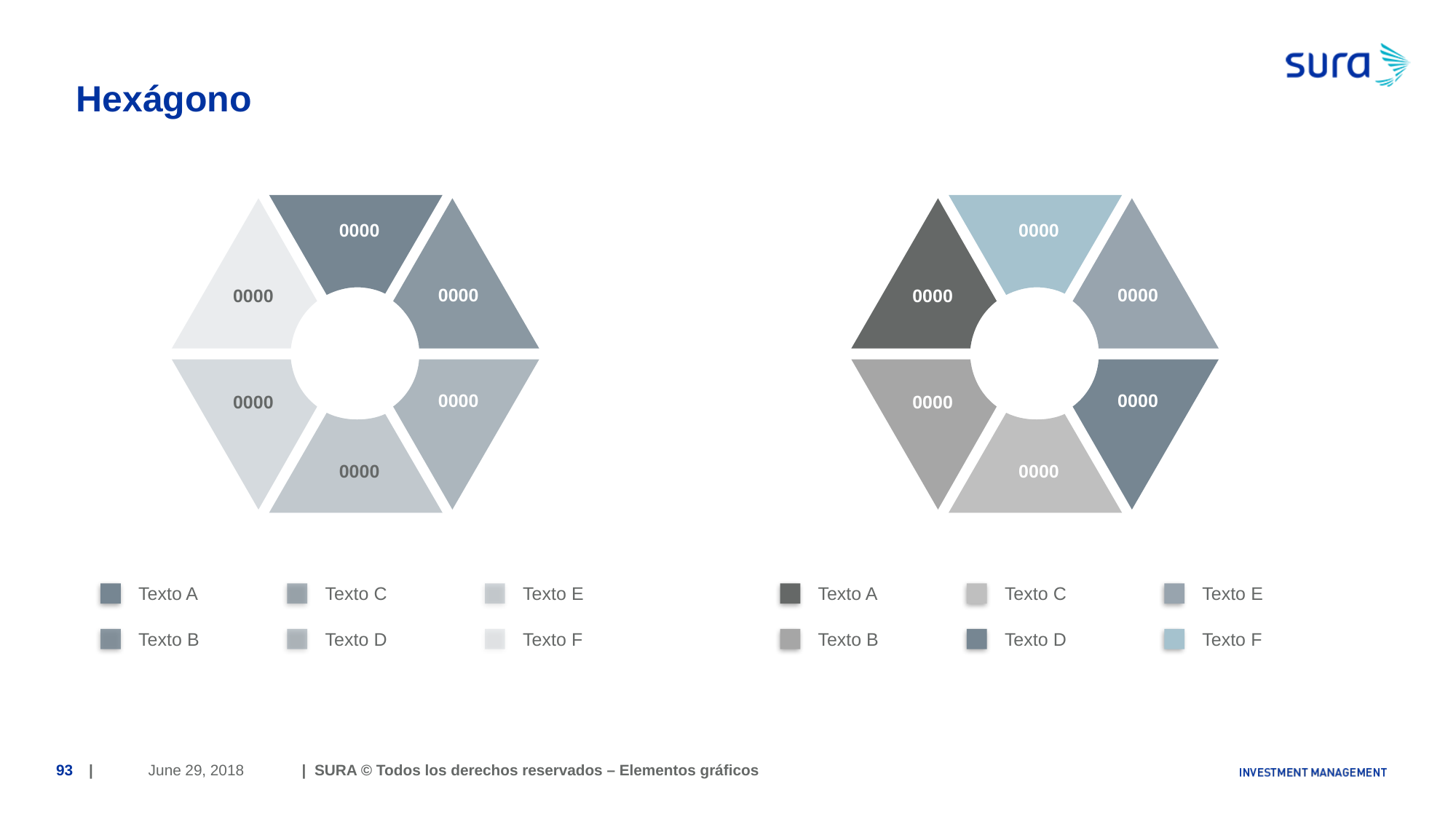

# Hexágono

0000
0000
0000
0000
0000
0000

0000
0000
0000
0000

0000
0000

Texto A
Texto C
Texto E
Texto A
Texto C
Texto E

Texto B
Texto D
Texto F
Texto B
Texto D
Texto F

June 29, 2018
93
|                                                  |  SURA © Todos los derechos reservados – Elementos gráficos